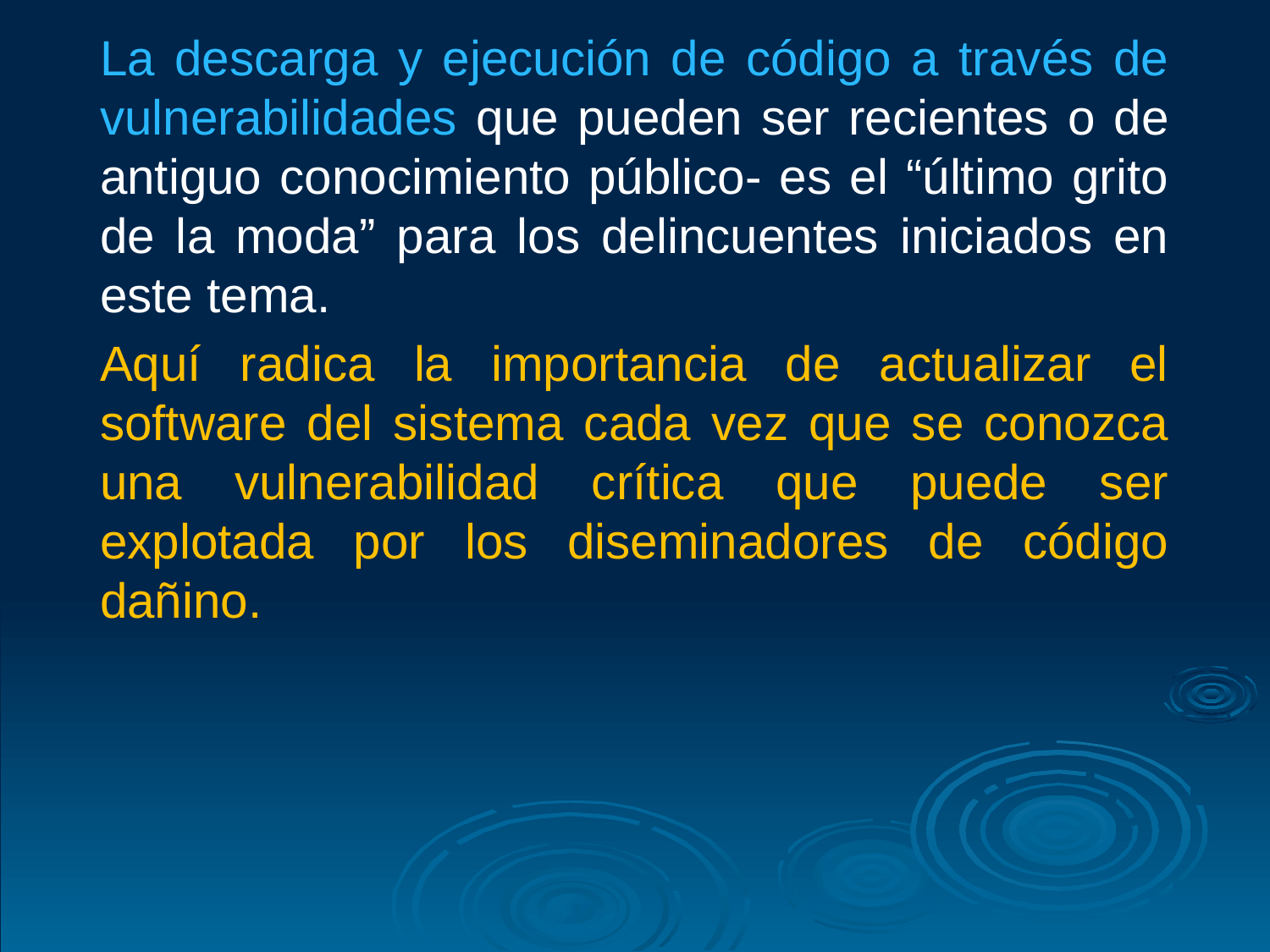

La descarga y ejecución de código a través de vulnerabilidades que pueden ser recientes o de antiguo conocimiento público- es el “último grito de la moda” para los delincuentes iniciados en este tema.
	Aquí radica la importancia de actualizar el software del sistema cada vez que se conozca una vulnerabilidad crítica que puede ser explotada por los diseminadores de código dañino.